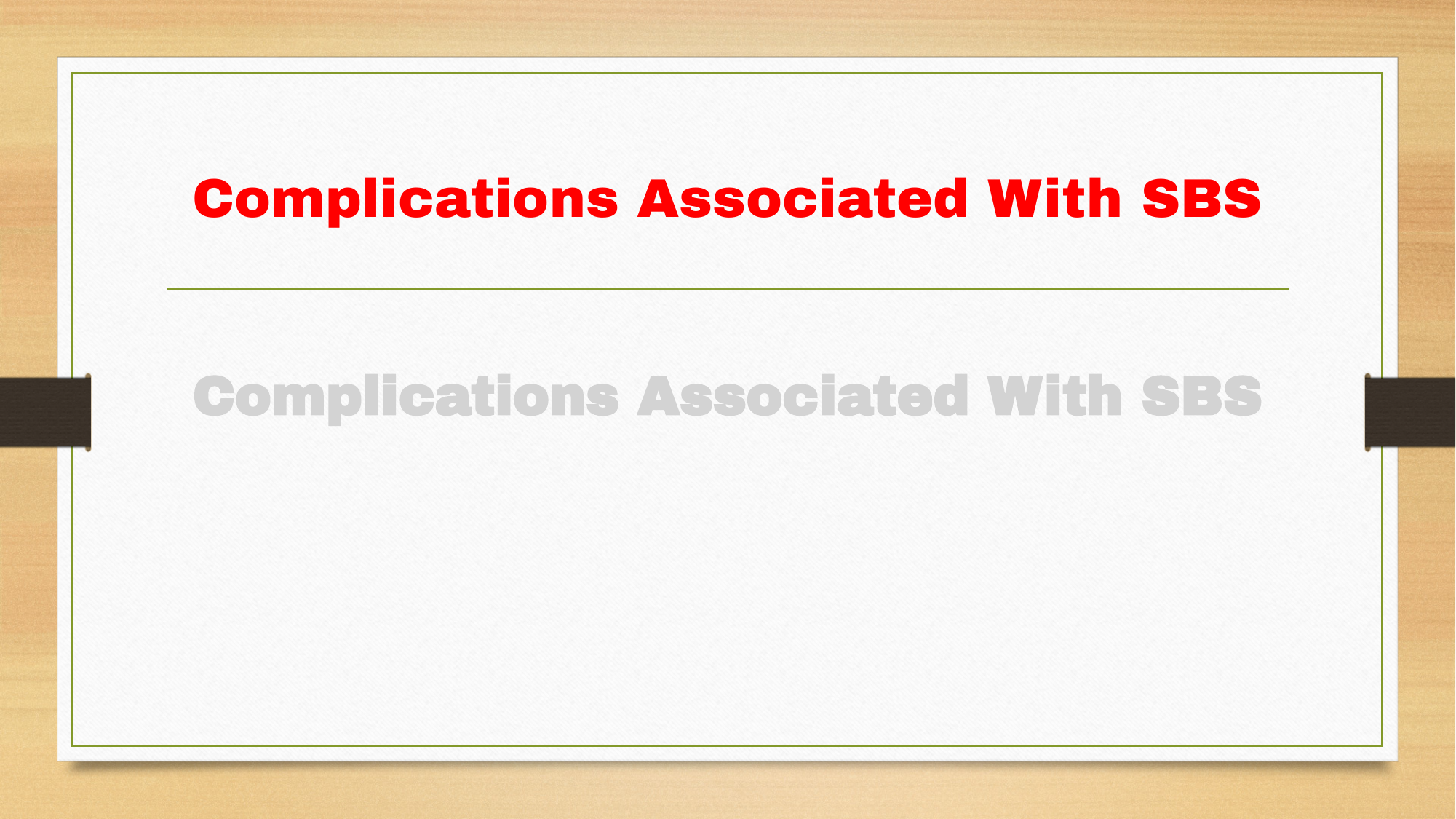

# Complications Associated With SBS
Complications Associated With SBS